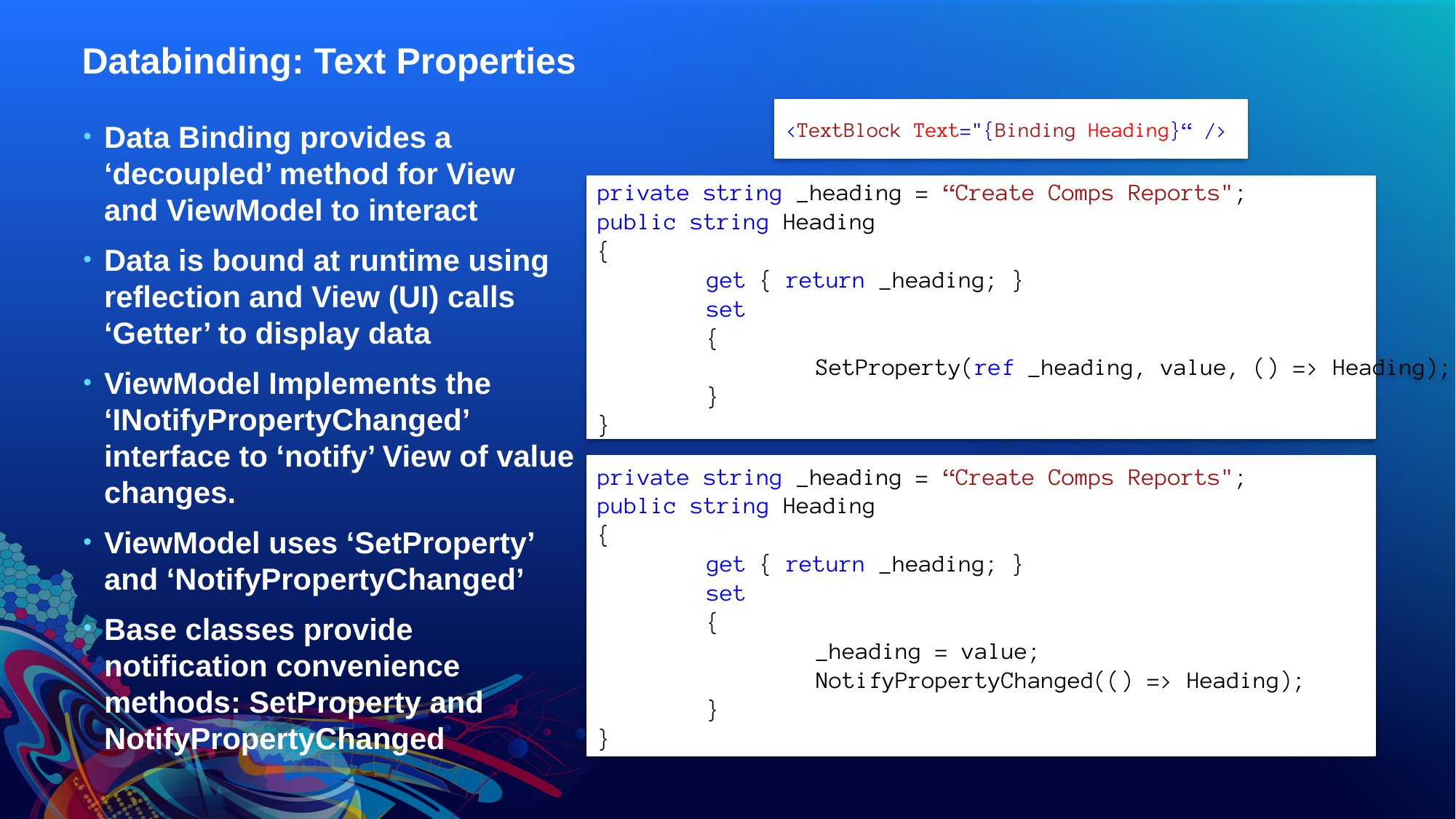

# Databinding: Text Properties
<TextBlock Text="{Binding Heading}“ />
Data Binding provides a ‘decoupled’ method for View and ViewModel to interact
Data is bound at runtime using reflection and View (UI) calls ‘Getter’ to display data
ViewModel Implements the ‘INotifyPropertyChanged’ interface to ‘notify’ View of value changes.
ViewModel uses ‘SetProperty’ and ‘NotifyPropertyChanged’
Base classes provide notification convenience methods: SetProperty and NotifyPropertyChanged
private string _heading = “Create Comps Reports";
public string Heading
{
	get { return _heading; }
	set
	{
		SetProperty(ref _heading, value, () => Heading);
	}
}
private string _heading = “Create Comps Reports";
public string Heading
{
	get { return _heading; }
	set
	{
		_heading = value;
		NotifyPropertyChanged(() => Heading);
	}
}